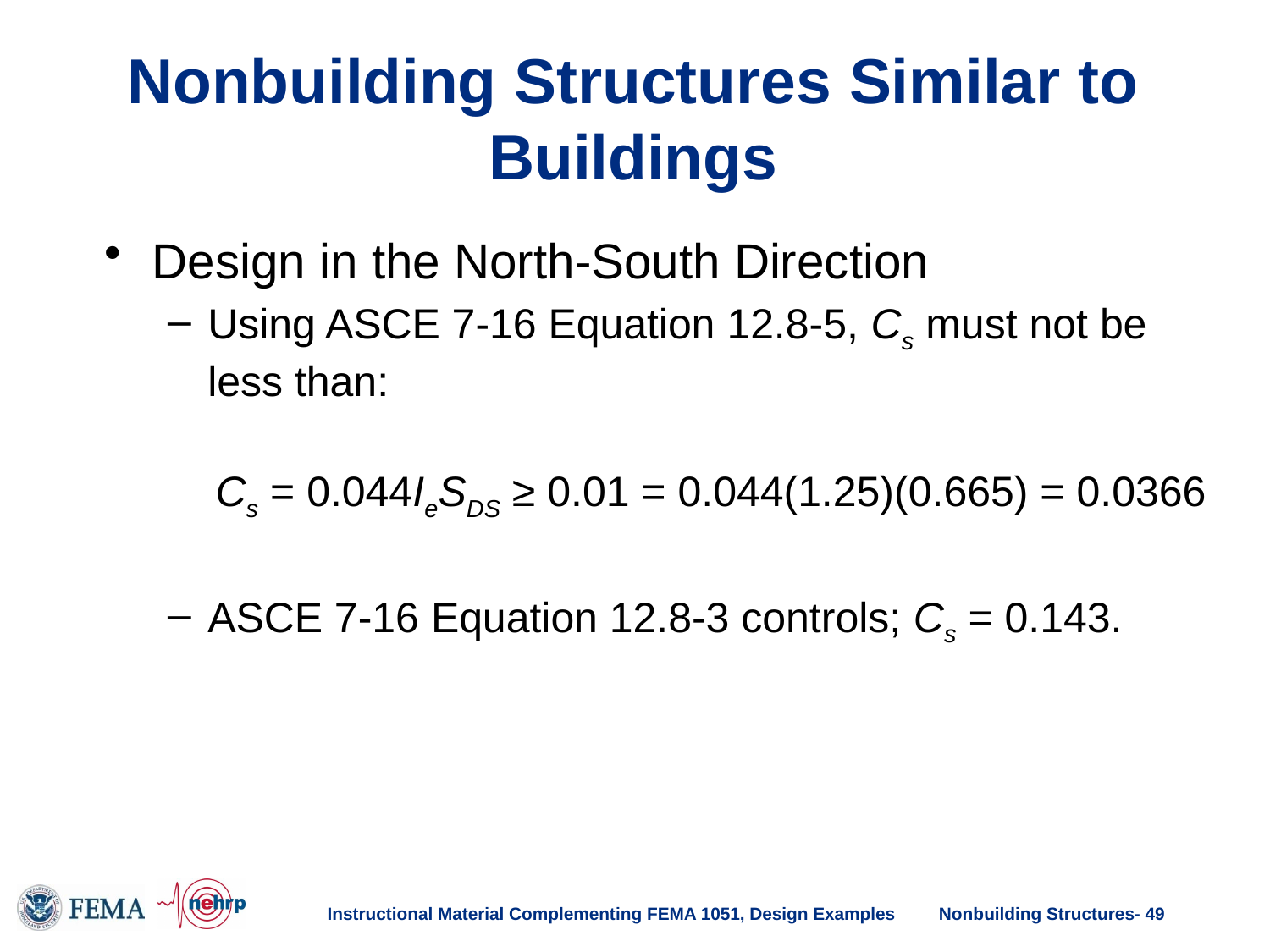

# Nonbuilding Structures Similar to Buildings
Design in the North-South Direction
Using ASCE 7-16 Equation 12.8-5, Cs must not be less than:
    Cs = 0.044IeSDS ≥ 0.01 = 0.044(1.25)(0.665) = 0.0366

ASCE 7-16 Equation 12.8-3 controls; Cs = 0.143.

Instructional Material Complementing FEMA 1051, Design Examples
Nonbuilding Structures- 49